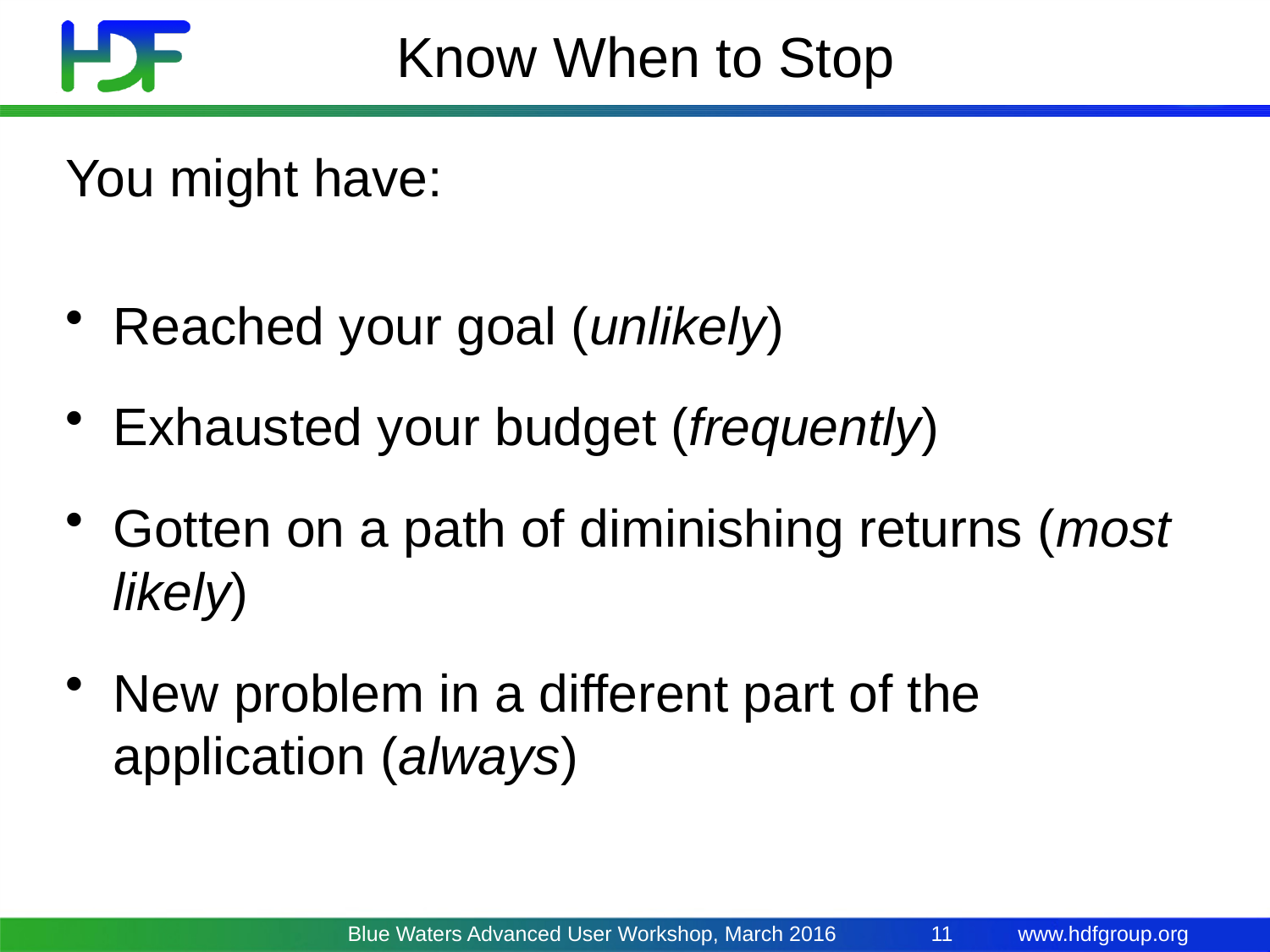

# Know When to Stop
You might have:

Reached your goal (unlikely)

Exhausted your budget (frequently)

Gotten on a path of diminishing returns (most likely)

New problem in a different part of the application (always)
Blue Waters Advanced User Workshop, March 2016
11